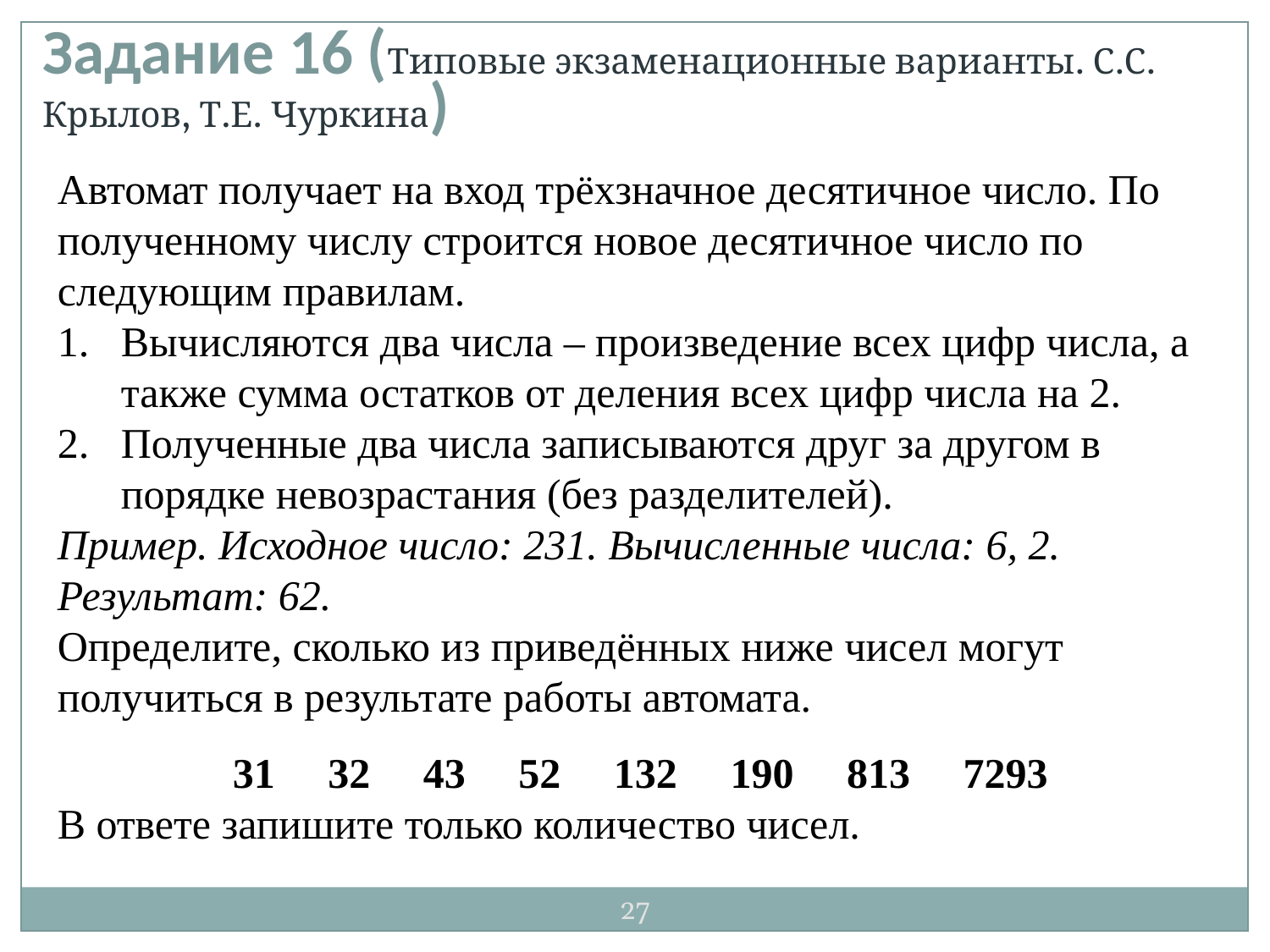

Задание 16 (Типовые экзаменационные варианты. С.С. Крылов, Т.Е. Чуркина)
Автомат получает на вход трёхзначное десятичное число. По полученному числу строится новое десятичное число по следующим правилам.
Вычисляются два числа – произведение всех цифр числа, а также сумма остатков от деления всех цифр числа на 2.
Полученные два числа записываются друг за другом в порядке невозрастания (без разделителей).
Пример. Исходное число: 231. Вычисленные числа: 6, 2. Результат: 62.
Определите, сколько из приведённых ниже чисел могут получиться в результате работы автомата.
31     32     43     52     132     190     813     7293
В ответе запишите только количество чисел.
27